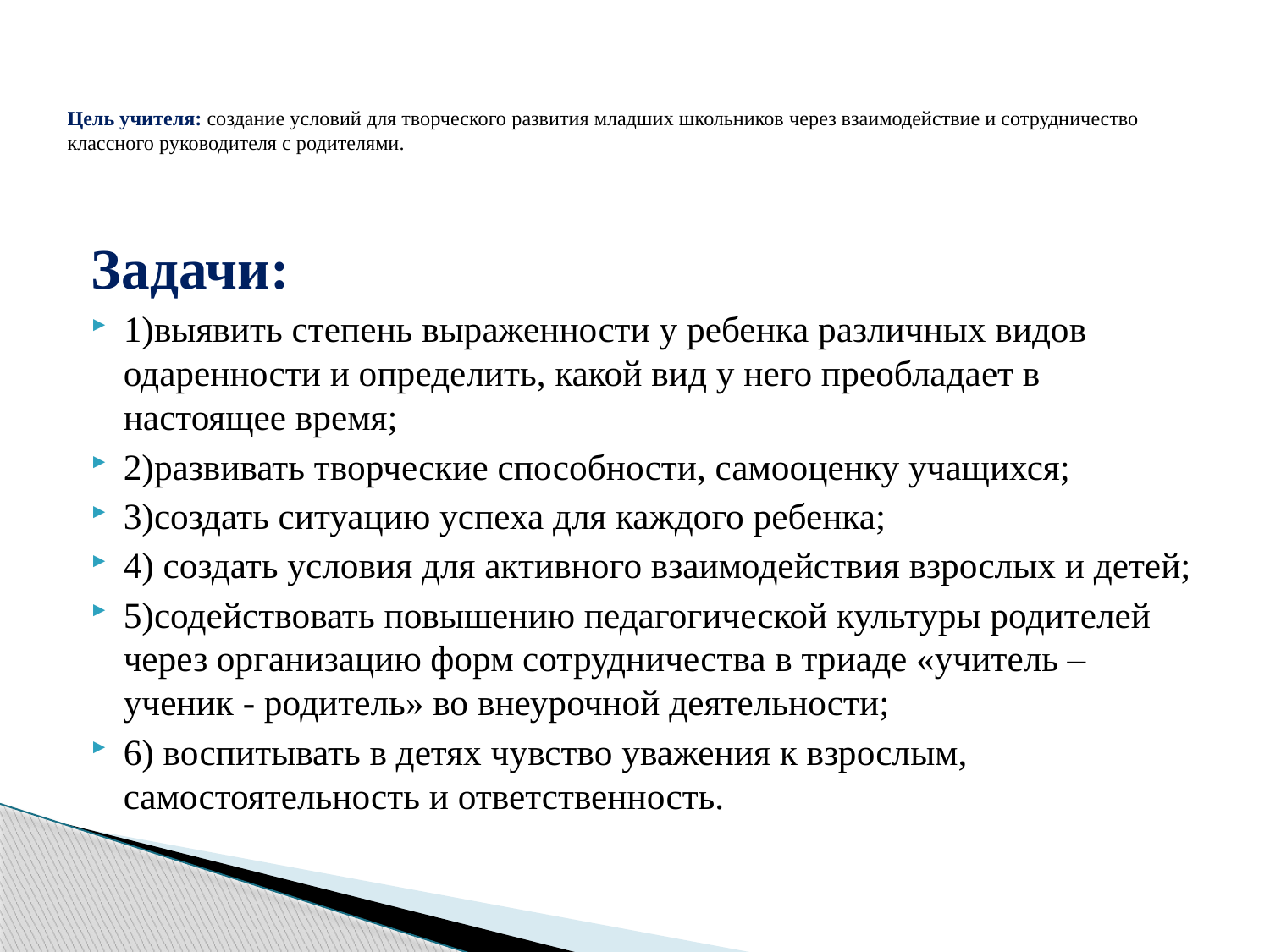

# Цель учителя: создание условий для творческого развития младших школьников через взаимодействие и сотрудничество классного руководителя с родителями.
Задачи:
1)выявить степень выраженности у ребенка различных видов одаренности и определить, какой вид у него преобладает в настоящее время;
2)развивать творческие способности, самооценку учащихся;
3)создать ситуацию успеха для каждого ребенка;
4) создать условия для активного взаимодействия взрослых и детей;
5)содействовать повышению педагогической культуры родителей через организацию форм сотрудничества в триаде «учитель – ученик - родитель» во внеурочной деятельности;
6) воспитывать в детях чувство уважения к взрослым, самостоятельность и ответственность.